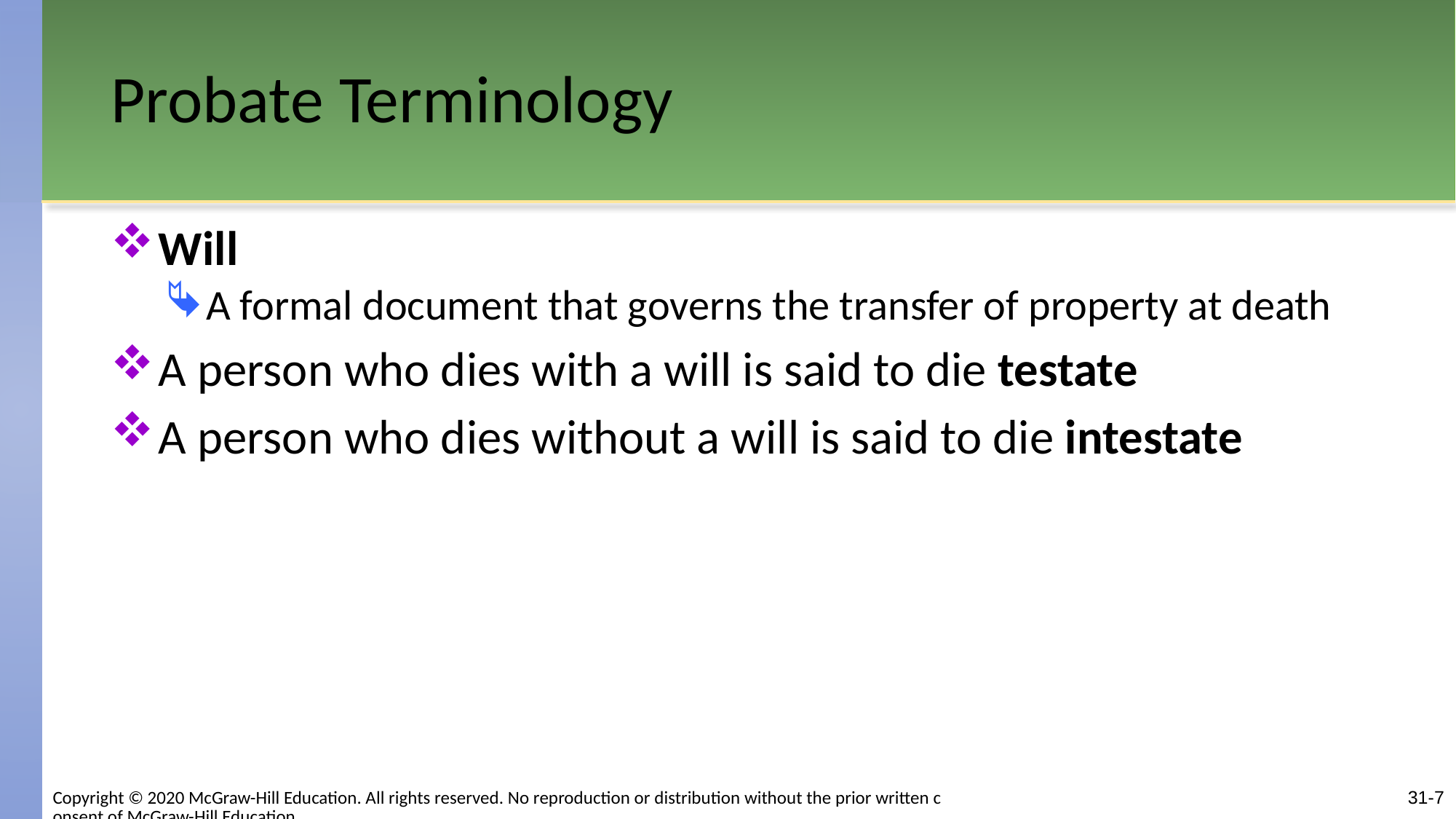

# Probate Terminology
Will
A formal document that governs the transfer of property at death
A person who dies with a will is said to die testate
A person who dies without a will is said to die intestate
Copyright © 2020 McGraw-Hill Education. All rights reserved. No reproduction or distribution without the prior written consent of McGraw-Hill Education.
31-7